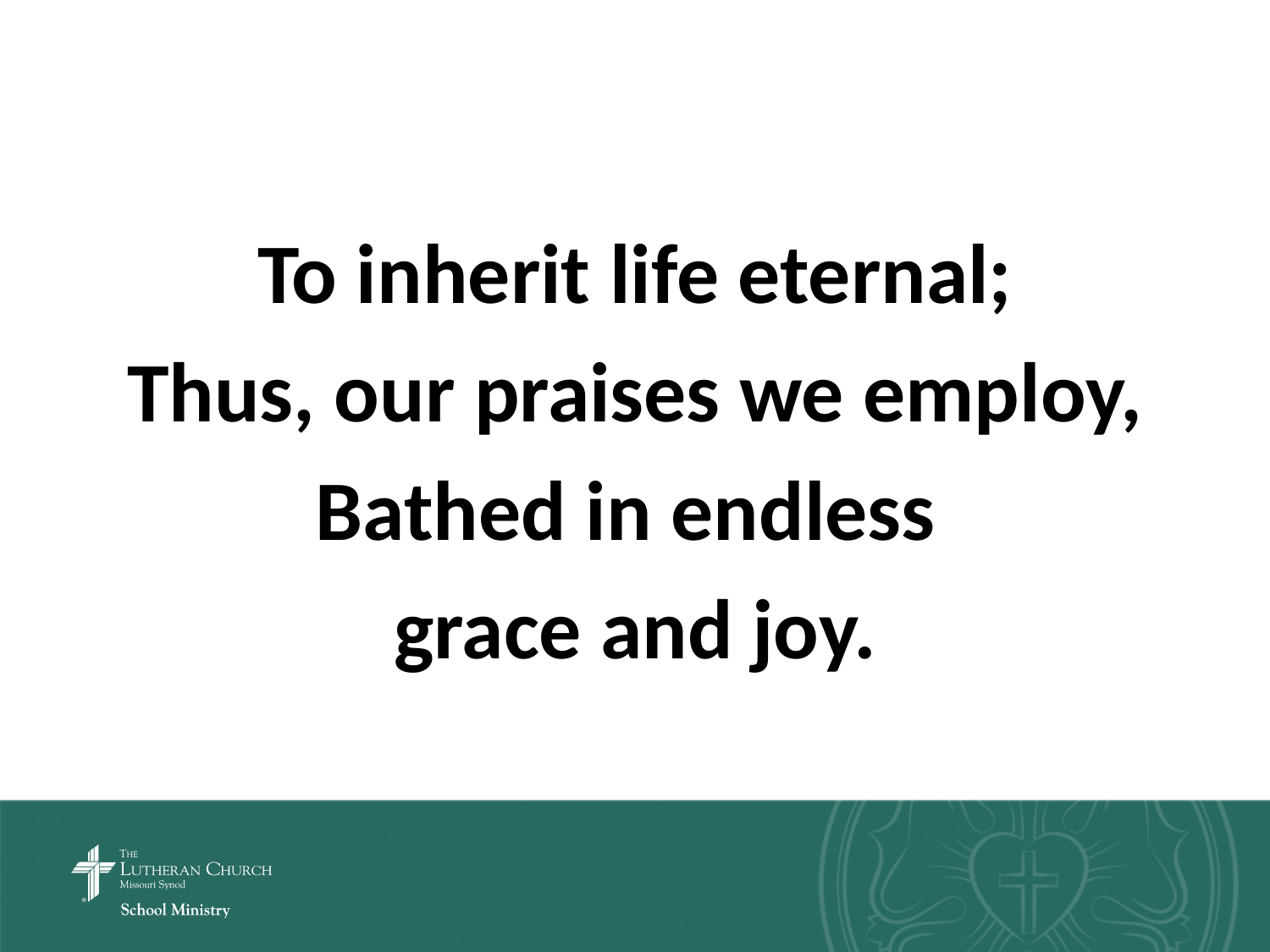

To inherit life eternal;
Thus, our praises we employ,
Bathed in endless
grace and joy.